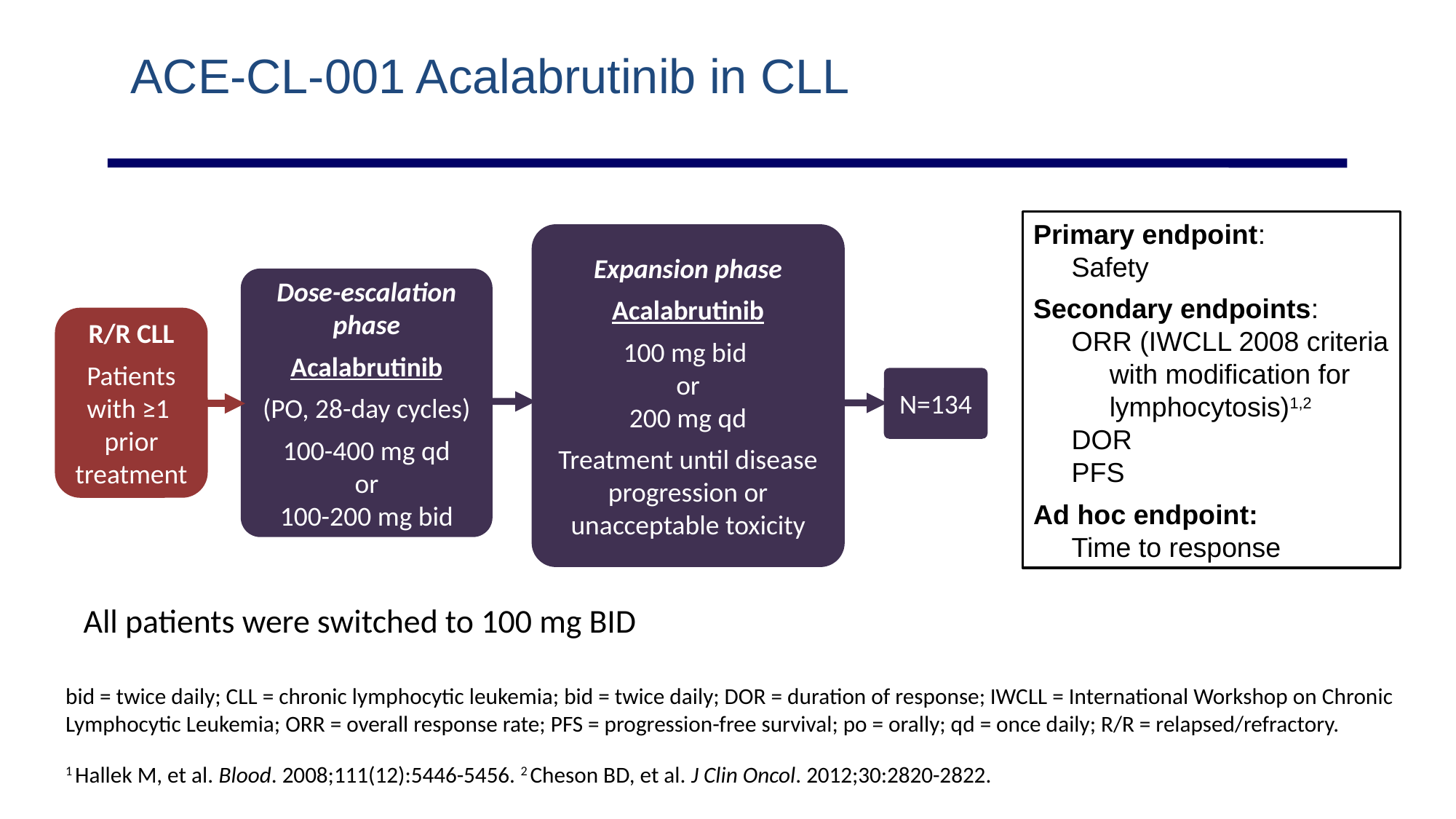

# ACE-CL-001 Acalabrutinib in CLL

Primary endpoint:
     Safety
Secondary endpoints:
     ORR (IWCLL 2008 criteria
          with modification for
          lymphocytosis)1,2
     DOR
     PFS
Ad hoc endpoint:
     Time to response
Expansion phase
Acalabrutinib
100 mg bid
or
200 mg qd
Treatment until disease progression or unacceptable toxicity
Dose-escalation phase
Acalabrutinib
(PO, 28-day cycles)
100-400 mg qd
or
100-200 mg bid
R/R CLL
Patients with ≥1
prior treatment
N=134
All patients were switched to 100 mg BID
bid = twice daily; CLL = chronic lymphocytic leukemia; bid = twice daily; DOR = duration of response; IWCLL = International Workshop on Chronic Lymphocytic Leukemia; ORR = overall response rate; PFS = progression-free survival; po = orally; qd = once daily; R/R = relapsed/refractory.
1 Hallek M, et al. Blood. 2008;111(12):5446-5456. 2 Cheson BD, et al. J Clin Oncol. 2012;30:2820-2822.